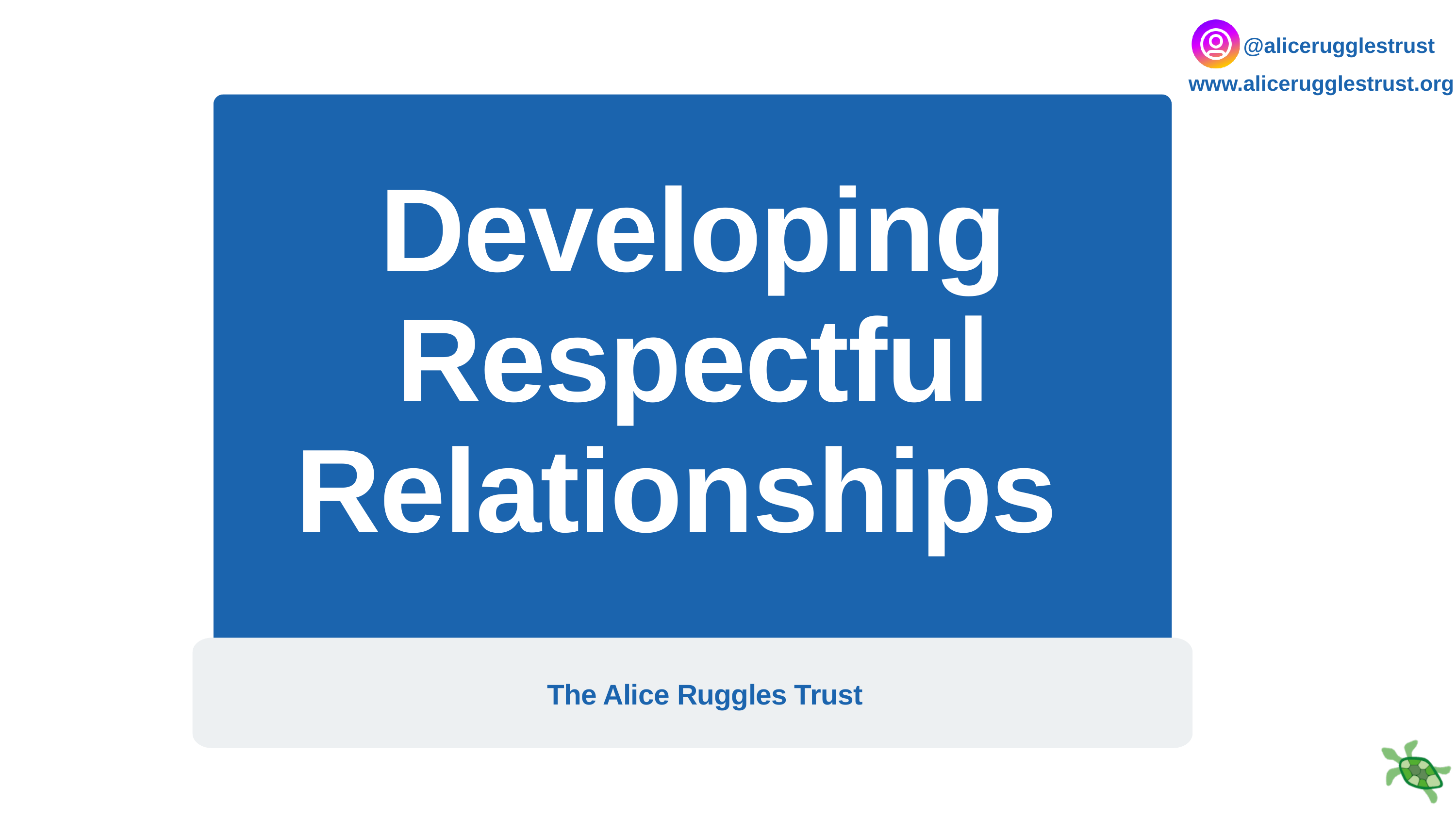

@alicerugglestrust
www.alicerugglestrust.org

Developing Respectful Relationships

The Alice Ruggles Trust